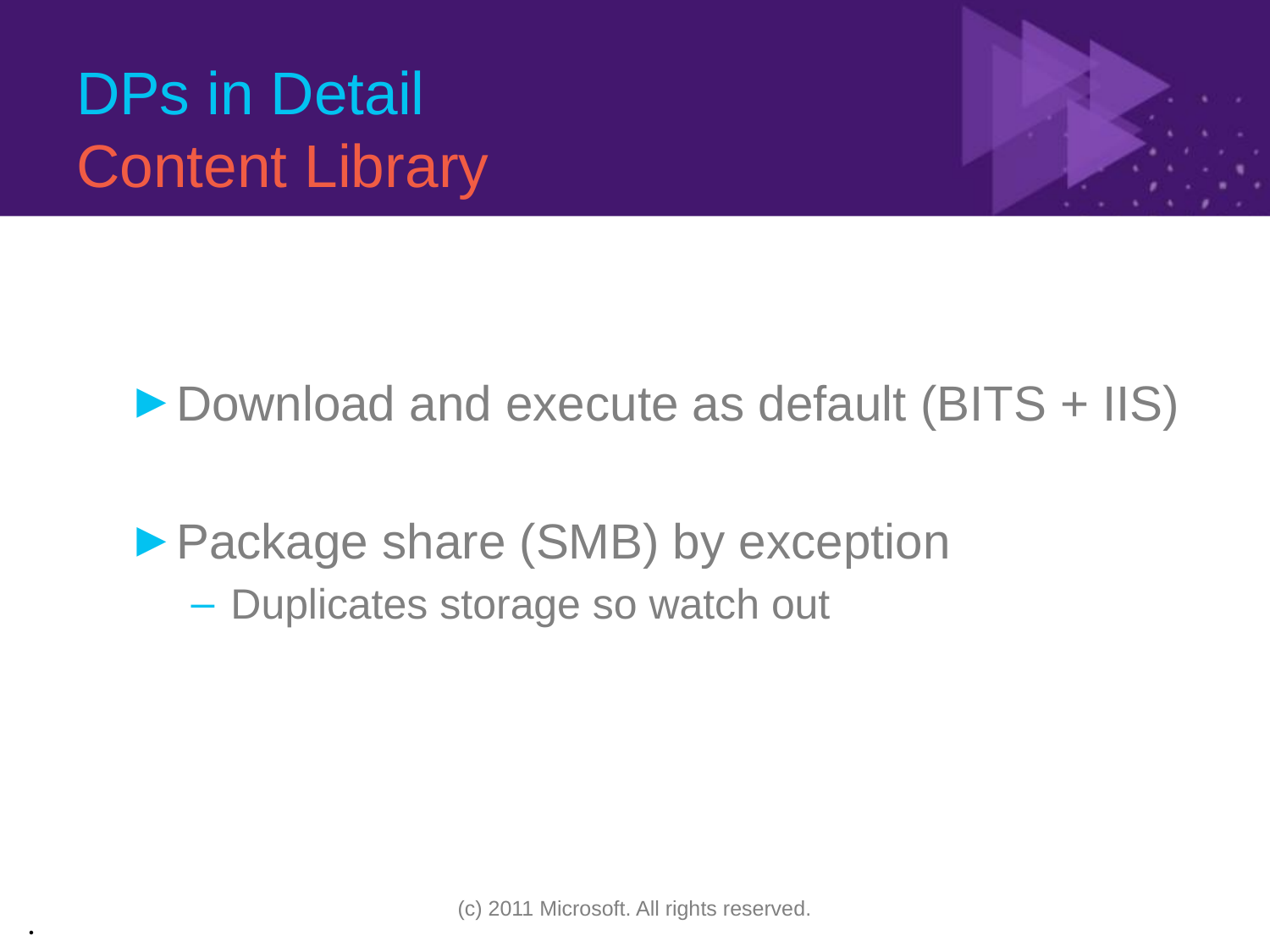

# DPs in Detail Content Library

Download and execute as default (BITS + IIS)

Package share (SMB) by exception
Duplicates storage so watch out

(c) 2011 Microsoft. All rights reserved.
.